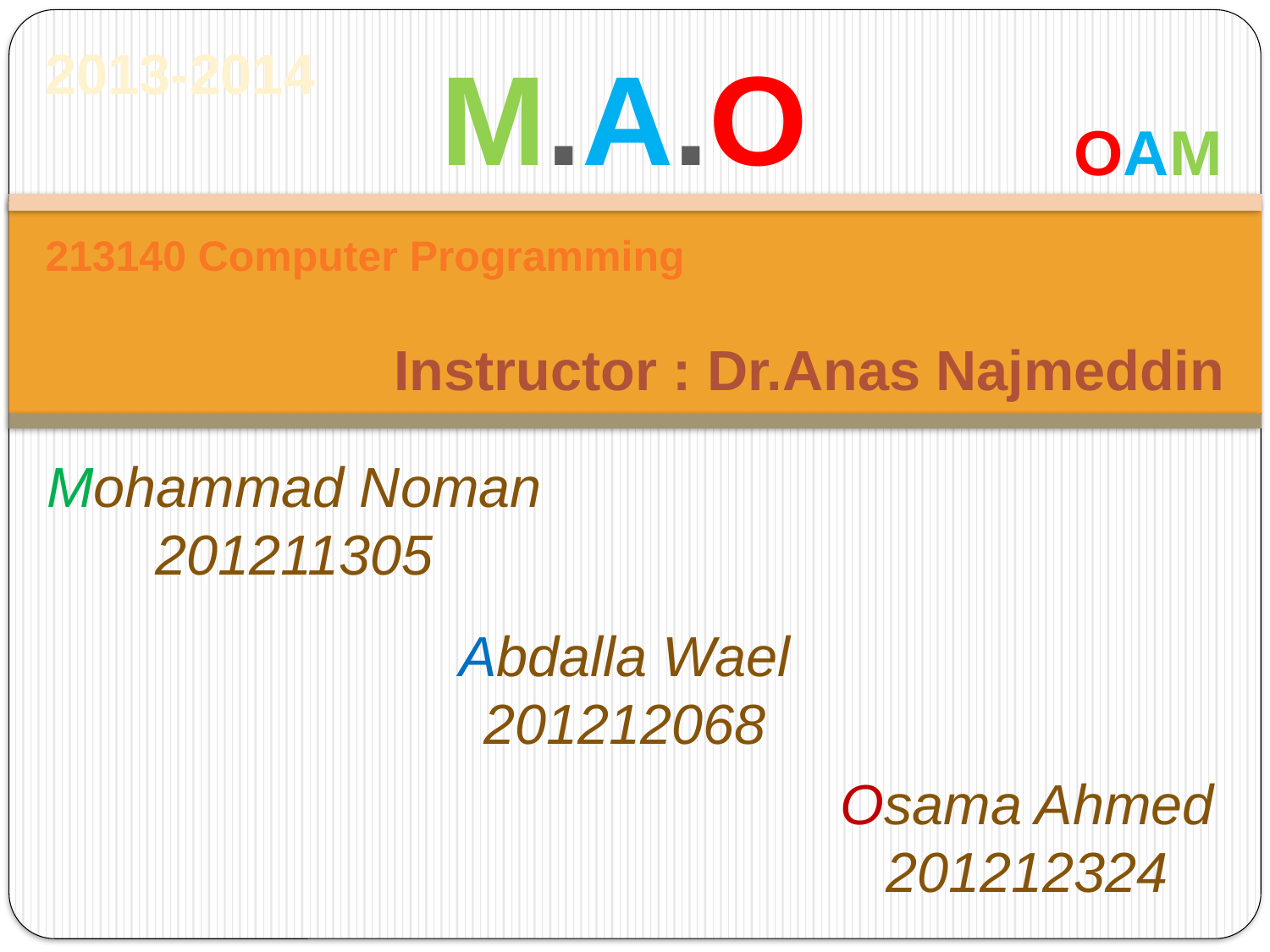

2013-2014
M.A.O
OAM
213140 Computer Programming
Instructor : Dr.Anas Najmeddin
Mohammad Noman
201211305
Abdalla Wael
201212068
Osama Ahmed
201212324